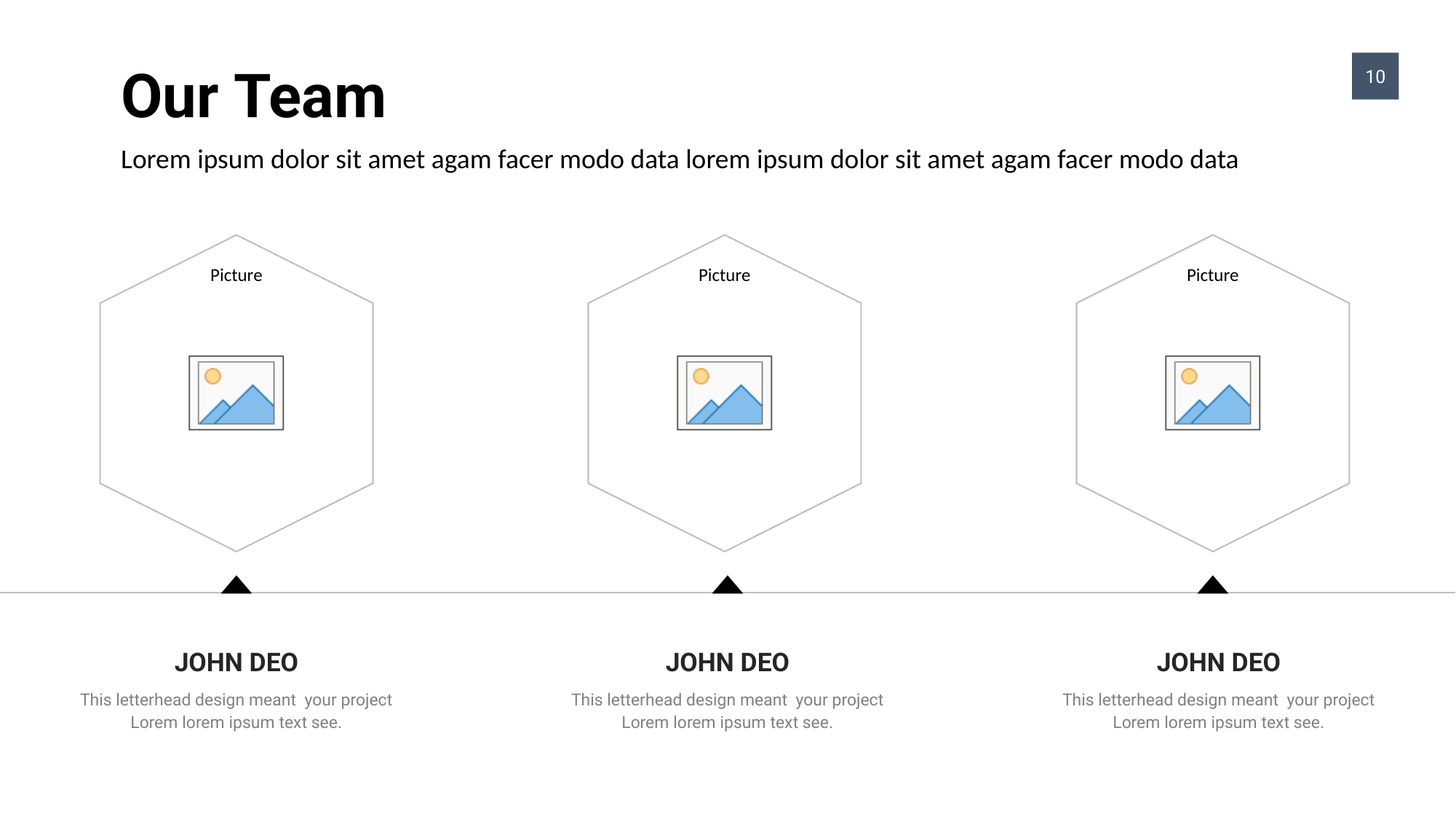

Our Team
10
Lorem ipsum dolor sit amet agam facer modo data lorem ipsum dolor sit amet agam facer modo data

JOHN DEO
This letterhead design meant  your project Lorem lorem ipsum text see.
JOHN DEO
This letterhead design meant  your project Lorem lorem ipsum text see.
JOHN DEO
This letterhead design meant  your project Lorem lorem ipsum text see.